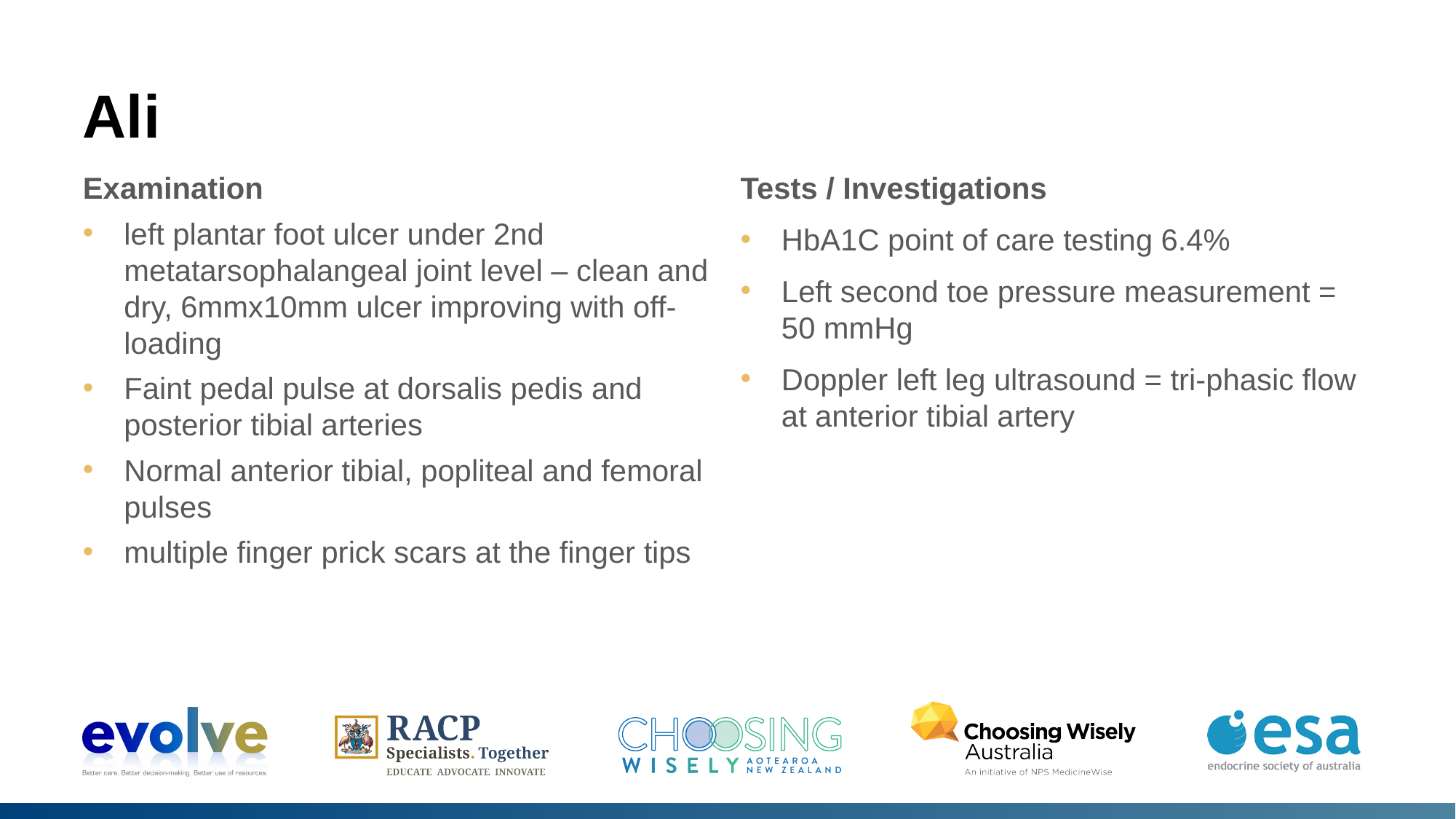

# Ali
Examination
left plantar foot ulcer under 2nd metatarsophalangeal joint level – clean and dry, 6mmx10mm ulcer improving with off-loading
Faint pedal pulse at dorsalis pedis and posterior tibial arteries
Normal anterior tibial, popliteal and femoral pulses
multiple finger prick scars at the finger tips

Tests / Investigations
HbA1C point of care testing 6.4%
Left second toe pressure measurement = 50 mmHg
Doppler left leg ultrasound = tri-phasic flow at anterior tibial artery